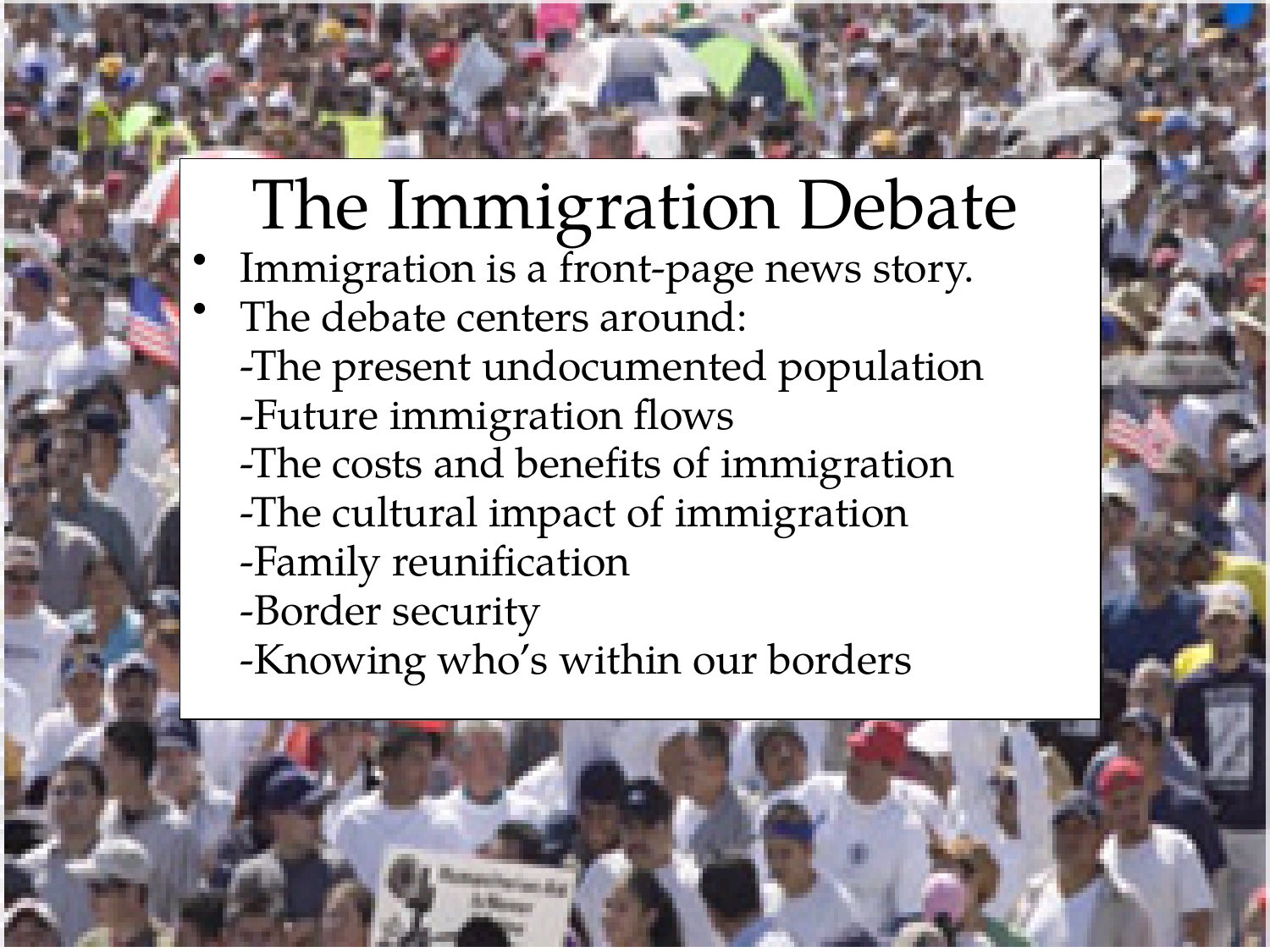

# The Immigration Debate

Immigration is a front-page news story.
The debate centers around:
	-The present undocumented population
	-Future immigration flows
	-The costs and benefits of immigration
	-The cultural impact of immigration
	-Family reunification
	-Border security
	-Knowing who’s within our borders